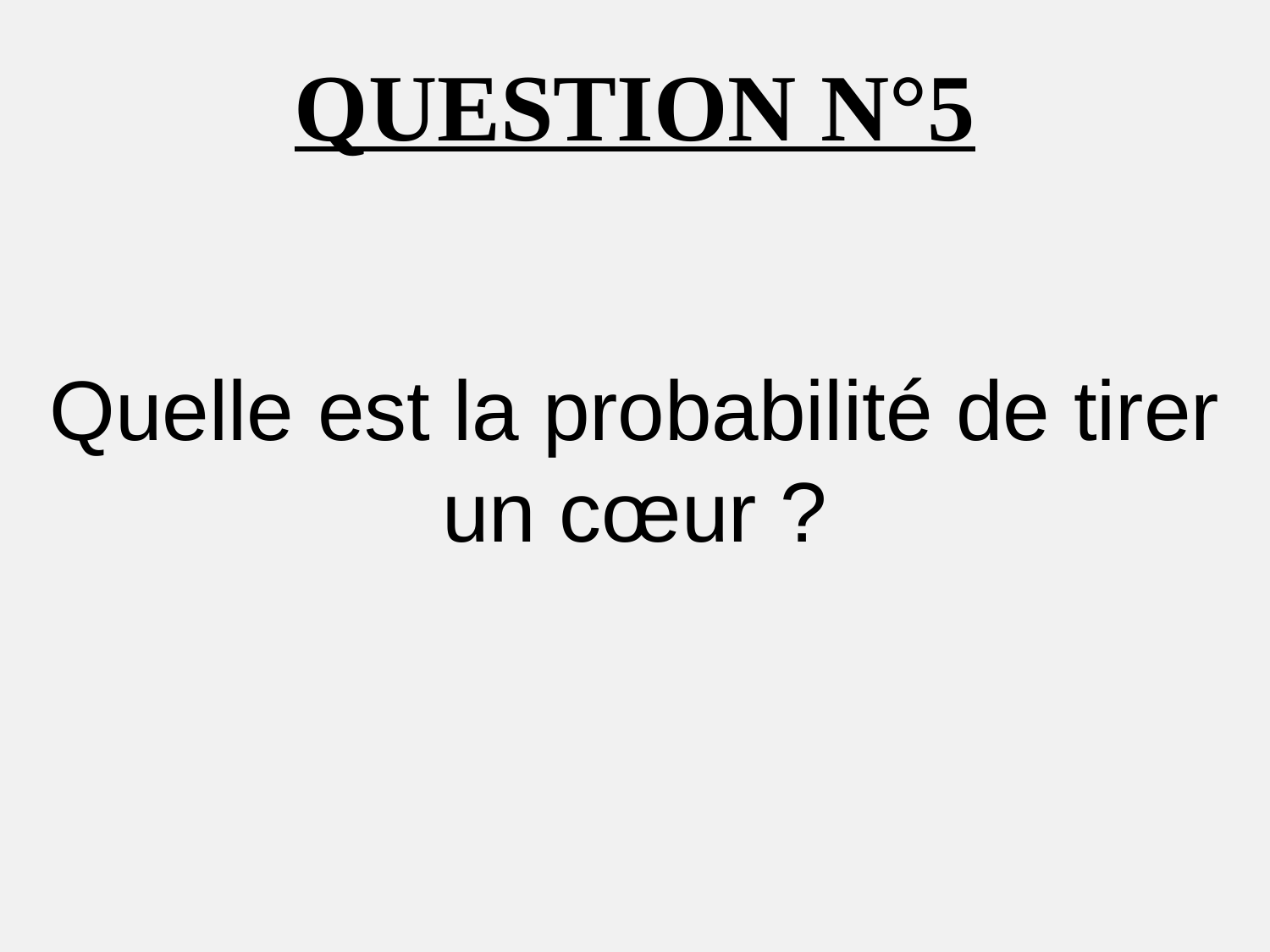

QUESTION N°5
Quelle est la probabilité de tirer un cœur ?